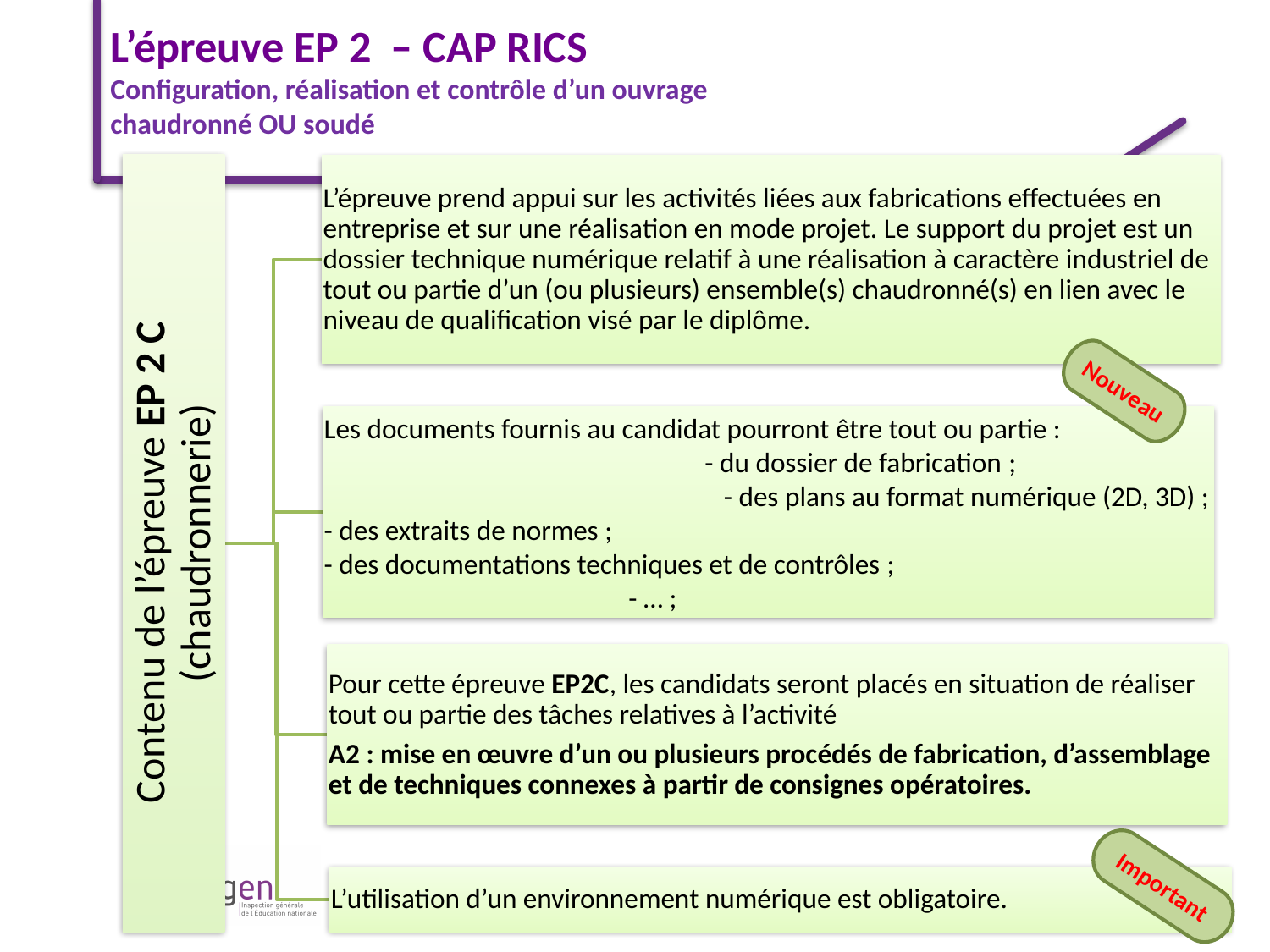

# L’épreuve EP 2  – CAP RICS Configuration, réalisation et contrôle d’un ouvrage chaudronné OU soudé

Contenu de l’épreuve EP 2 C     (chaudronnerie)
L’épreuve prend appui sur les activités liées aux fabrications effectuées en entreprise et sur une réalisation en mode projet. Le support du projet est un dossier technique numérique relatif à une réalisation à caractère industriel de tout ou partie d’un (ou plusieurs) ensemble(s) chaudronné(s) en lien avec le niveau de qualification visé par le diplôme.
Les documents fournis au candidat pourront être tout ou partie :                                                                                    - du dossier de fabrication ;                                                                                              - des plans au format numérique (2D, 3D) ;
- des extraits de normes ;
- des documentations techniques et de contrôles ;                                                                                                   - … ;
Pour cette épreuve EP2C, les candidats seront placés en situation de réaliser tout ou partie des tâches relatives à l’activité
A2 : mise en œuvre d’un ou plusieurs procédés de fabrication, d’assemblage et de techniques connexes à partir de consignes opératoires.
L’utilisation d’un environnement numérique est obligatoire.
Nouveau
Important
16